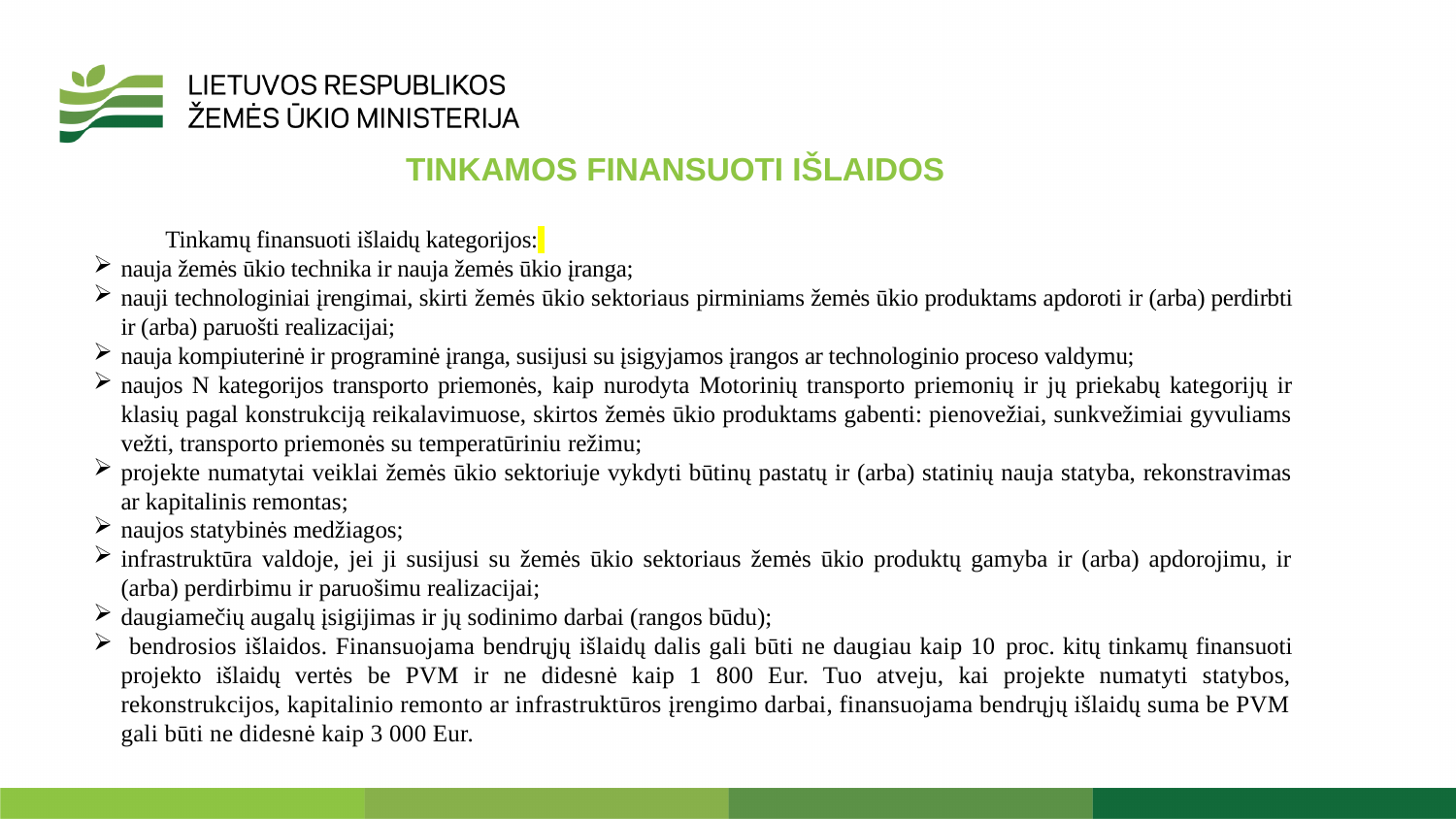

TINKAMOS FINANSUOTI IŠLAIDOS
Tinkamų finansuoti išlaidų kategorijos:
nauja žemės ūkio technika ir nauja žemės ūkio įranga;
nauji technologiniai įrengimai, skirti žemės ūkio sektoriaus pirminiams žemės ūkio produktams apdoroti ir (arba) perdirbti ir (arba) paruošti realizacijai;
nauja kompiuterinė ir programinė įranga, susijusi su įsigyjamos įrangos ar technologinio proceso valdymu;
naujos N kategorijos transporto priemonės, kaip nurodyta Motorinių transporto priemonių ir jų priekabų kategorijų ir klasių pagal konstrukciją reikalavimuose, skirtos žemės ūkio produktams gabenti: pienovežiai, sunkvežimiai gyvuliams vežti, transporto priemonės su temperatūriniu režimu;
projekte numatytai veiklai žemės ūkio sektoriuje vykdyti būtinų pastatų ir (arba) statinių nauja statyba, rekonstravimas ar kapitalinis remontas;
naujos statybinės medžiagos;
infrastruktūra valdoje, jei ji susijusi su žemės ūkio sektoriaus žemės ūkio produktų gamyba ir (arba) apdorojimu, ir (arba) perdirbimu ir paruošimu realizacijai;
daugiamečių augalų įsigijimas ir jų sodinimo darbai (rangos būdu);
 bendrosios išlaidos. Finansuojama bendrųjų išlaidų dalis gali būti ne daugiau kaip 10 proc. kitų tinkamų finansuoti projekto išlaidų vertės be PVM ir ne didesnė kaip 1 800 Eur. Tuo atveju, kai projekte numatyti statybos, rekonstrukcijos, kapitalinio remonto ar infrastruktūros įrengimo darbai, finansuojama bendrųjų išlaidų suma be PVM gali būti ne didesnė kaip 3 000 Eur.